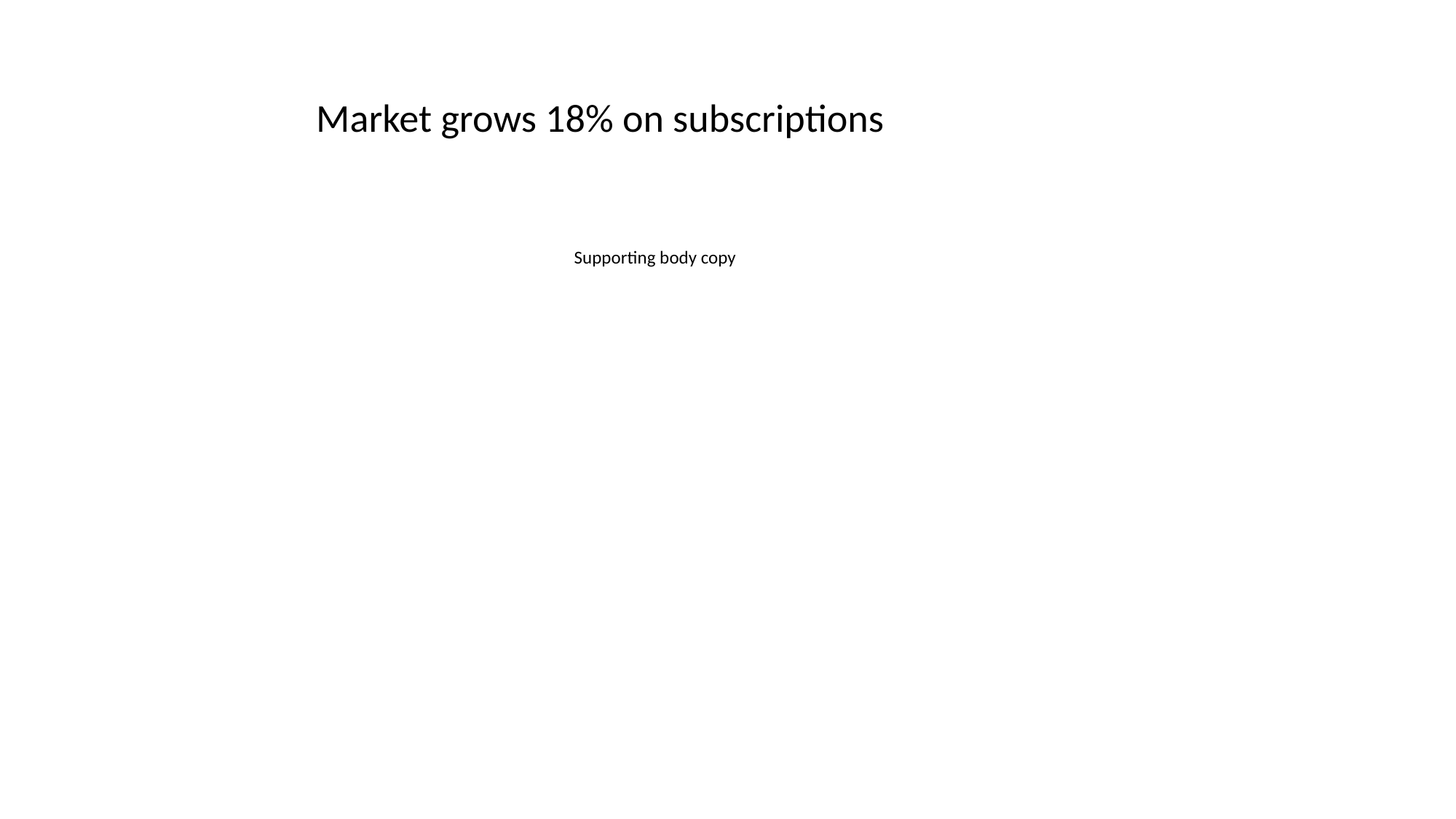

Market grows 18% on subscriptions
Supporting body copy